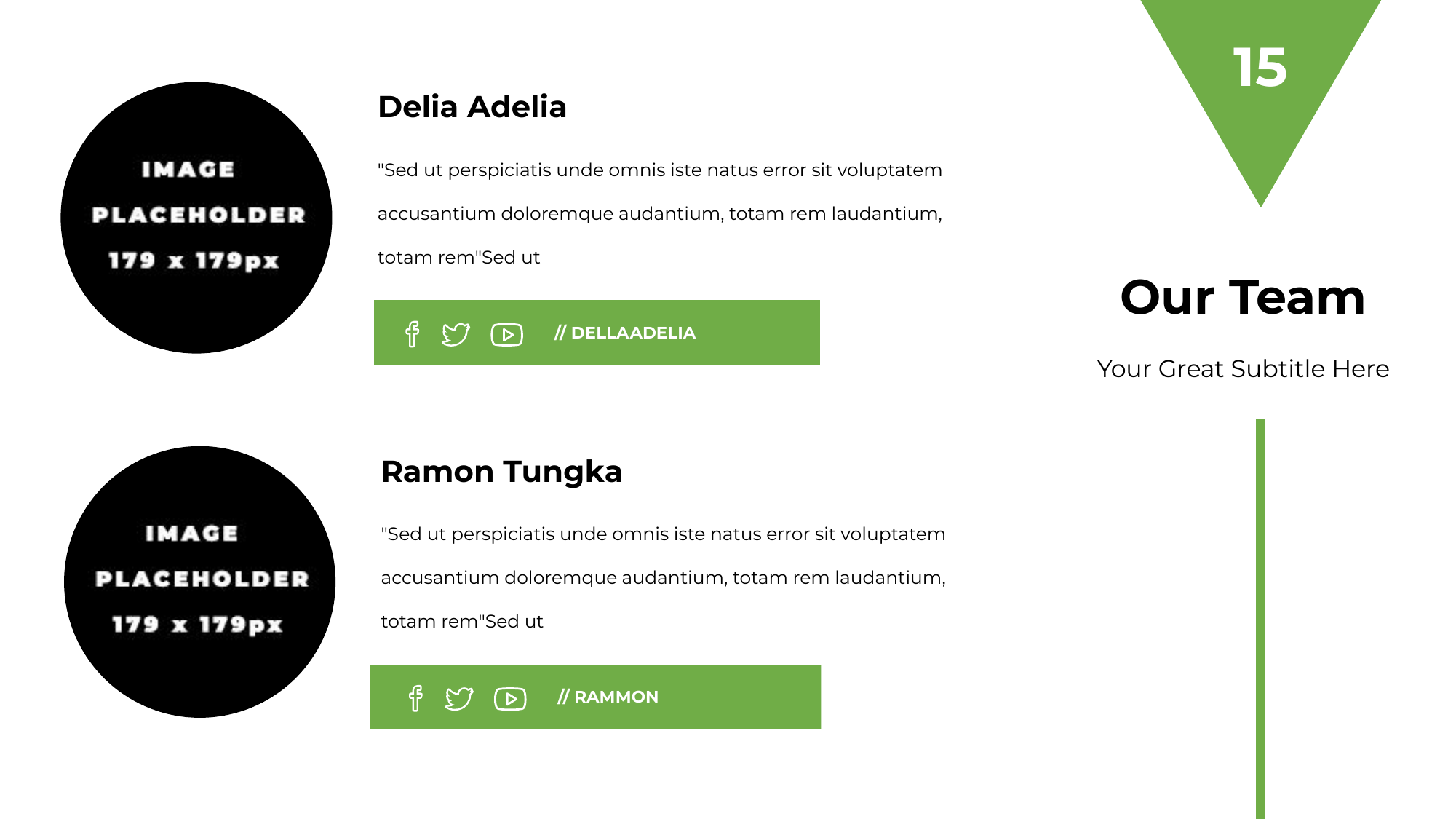

15

Delia Adelia
"Sed ut perspiciatis unde omnis iste natus error sit voluptatem accusantium doloremque audantium, totam rem laudantium, totam rem"Sed ut
Our Team

// DELLAADELIA

Your Great Subtitle Here

Ramon Tungka
"Sed ut perspiciatis unde omnis iste natus error sit voluptatem accusantium doloremque audantium, totam rem laudantium, totam rem"Sed ut
ERIC CHANDRA

// RAMMON

EXECUTIVE DIRECTOR